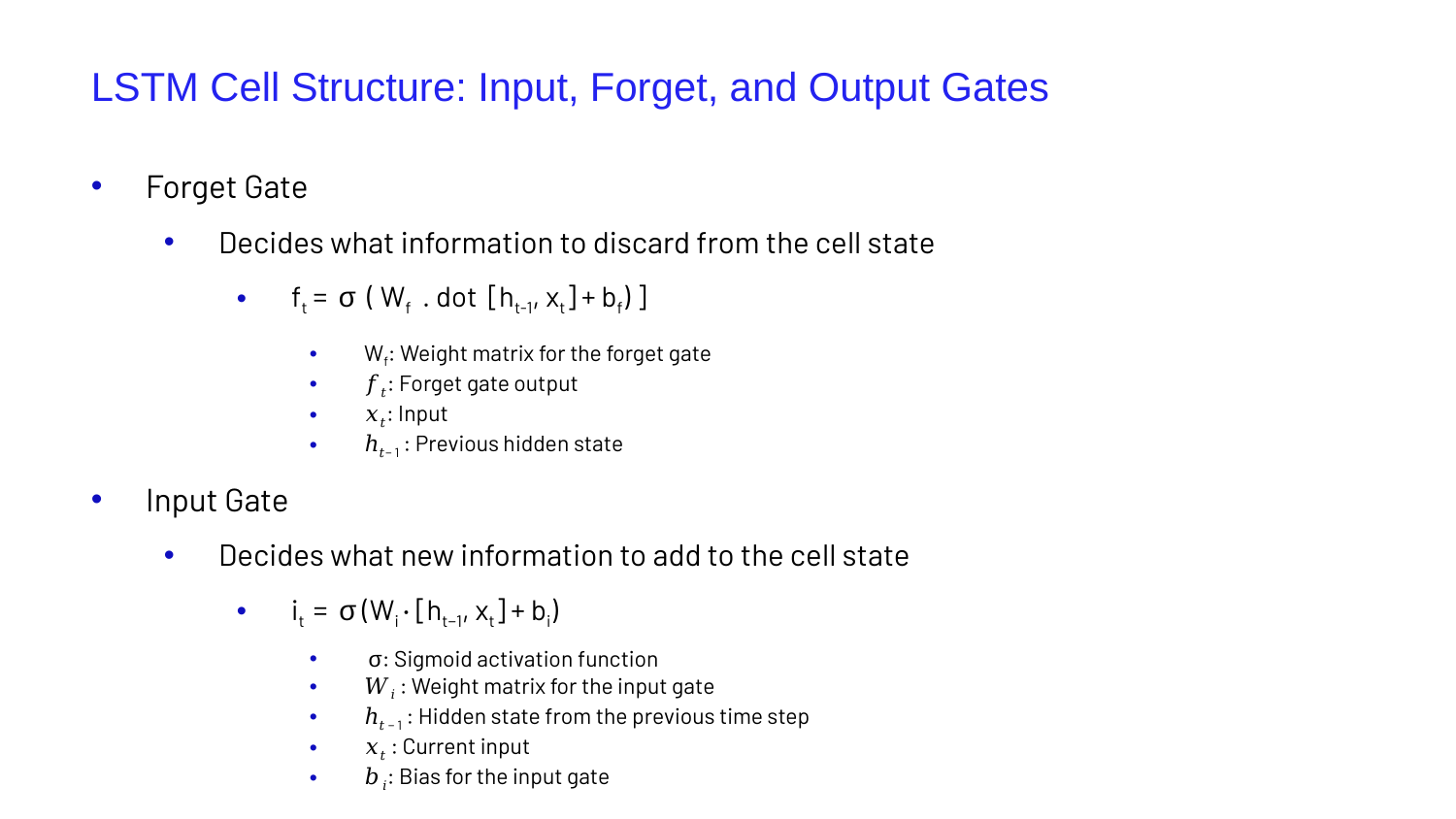

LSTM Cell Structure: Input, Forget, and Output Gates
Forget Gate
Decides what information to discard from the cell state
ft =  σ  ( Wf  . dot  [ht-1, xt] + bf) ]

Wf: Weight matrix for the forget gate
𝑓𝑡: Forget gate output
𝑥𝑡: Input
ℎ𝑡− 1 : Previous hidden state
Input Gate
Decides what new information to add to the cell state
it ​ =  σ (Wi ​⋅ [ht−1​, xt​] + bi​)
 σ: Sigmoid activation function
𝑊𝑖 : Weight matrix for the input gate
ℎ𝑡 − 1 : Hidden state from the previous time step
𝑥𝑡 : Current input
𝑏 𝑖: Bias for the input gate